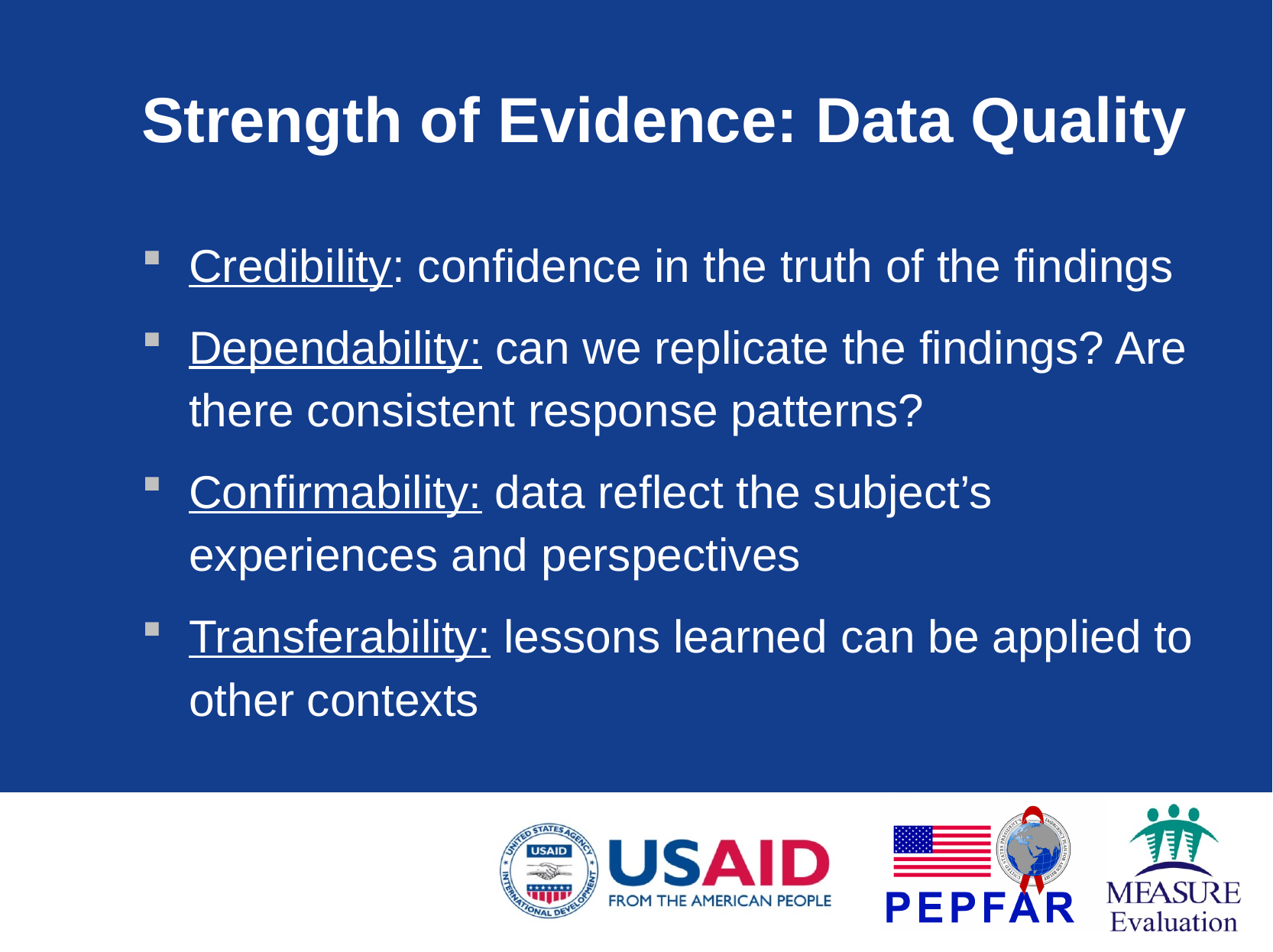

# Strength of Evidence: Data Quality
Credibility: confidence in the truth of the findings
Dependability: can we replicate the findings? Are there consistent response patterns?
Confirmability: data reflect the subject’s experiences and perspectives
Transferability: lessons learned can be applied to other contexts